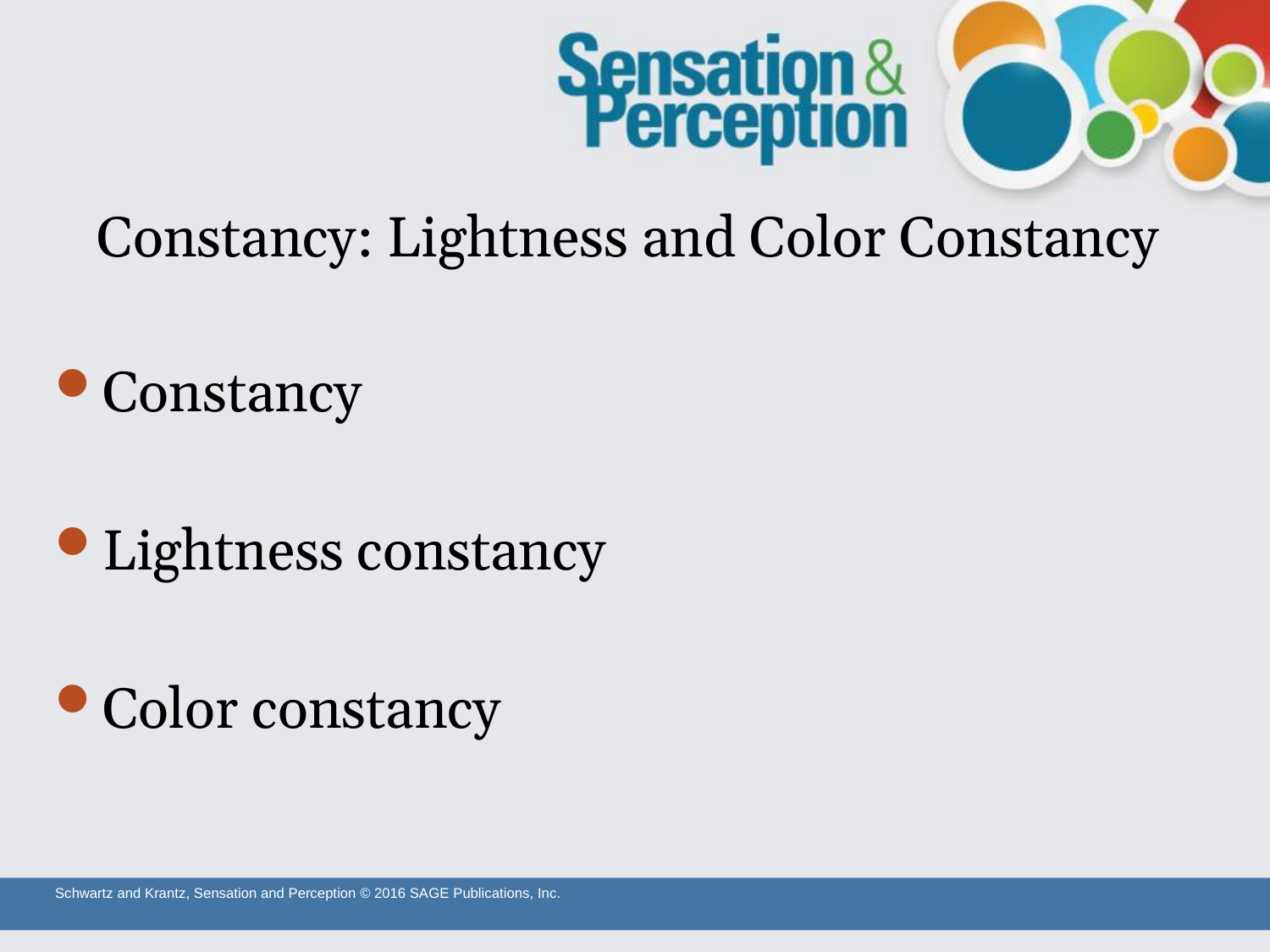

# Constancy: Lightness and Color Constancy
Constancy

Lightness constancy

Color constancy
Schwartz and Krantz, Sensation and Perception © 2016 SAGE Publications, Inc.